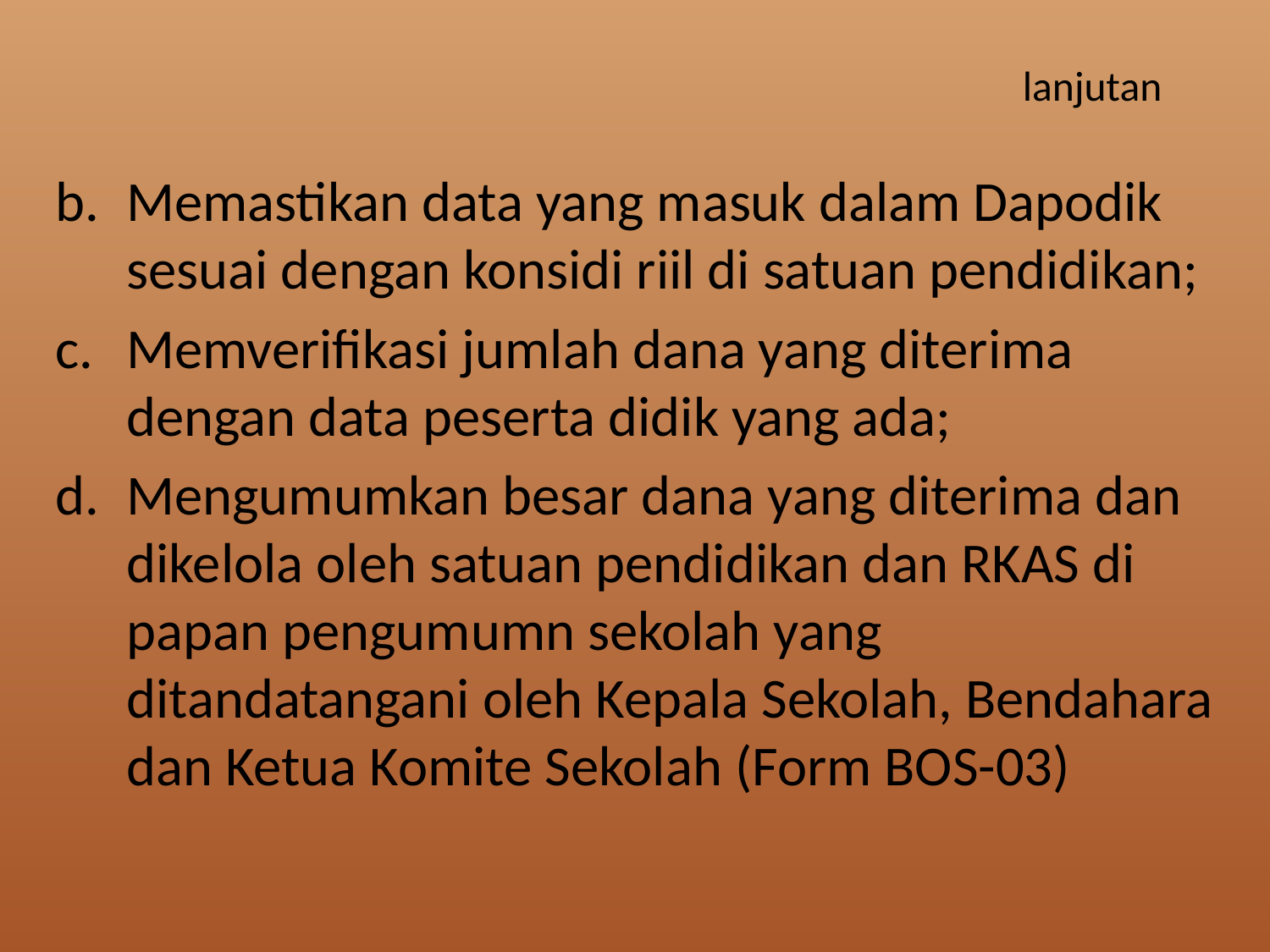

# lanjutan
Memastikan data yang masuk dalam Dapodik sesuai dengan konsidi riil di satuan pendidikan;
Memverifikasi jumlah dana yang diterima dengan data peserta didik yang ada;
Mengumumkan besar dana yang diterima dan dikelola oleh satuan pendidikan dan RKAS di papan pengumumn sekolah yang ditandatangani oleh Kepala Sekolah, Bendahara dan Ketua Komite Sekolah (Form BOS-03)